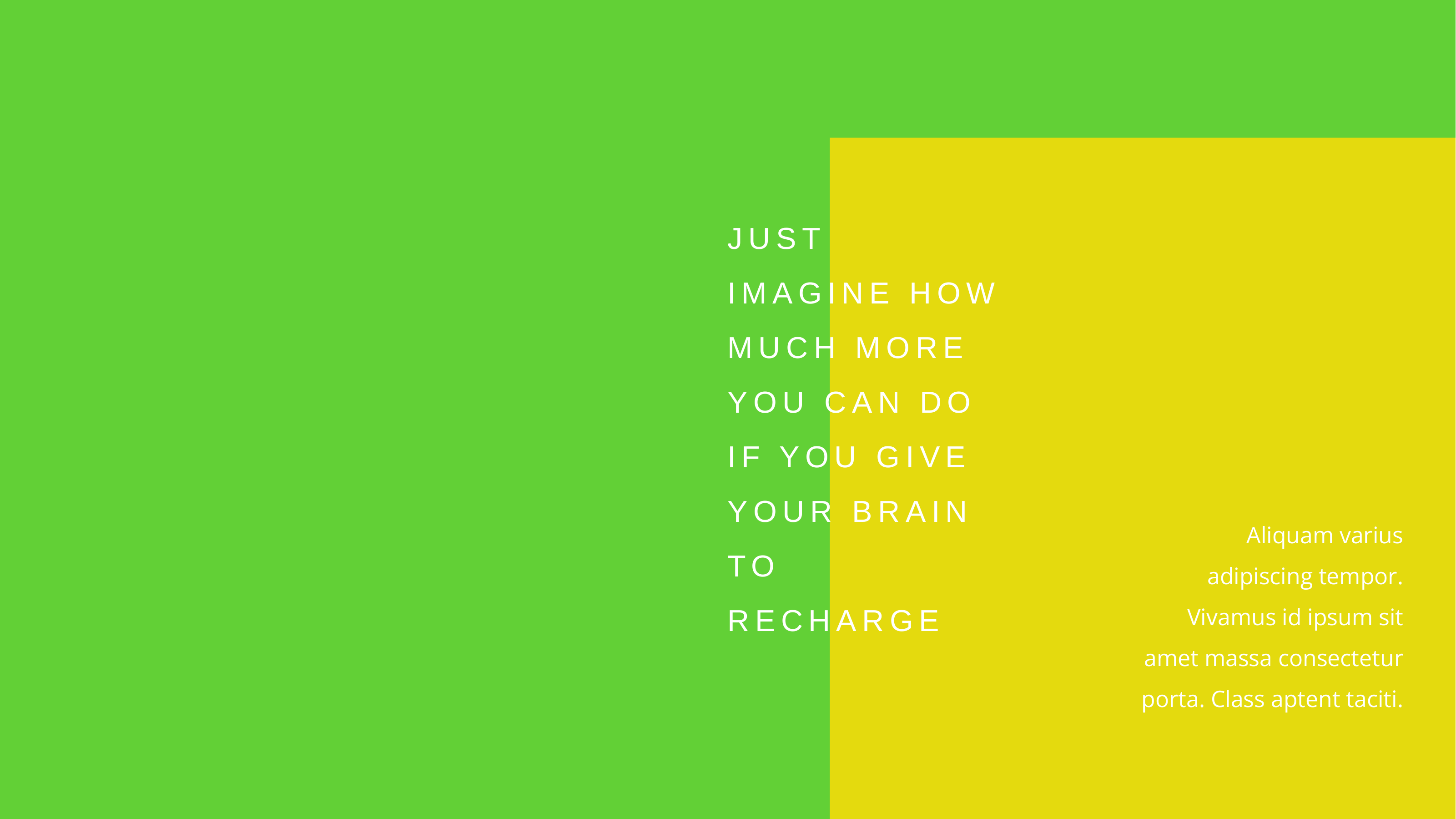

JUST IMAGINE HOW MUCH MORE YOU CAN DO IF YOU GIVE YOUR BRAIN TO RECHARGE
Aliquam varius adipiscing tempor. Vivamus id ipsum sit amet massa consectetur porta. Class aptent taciti.